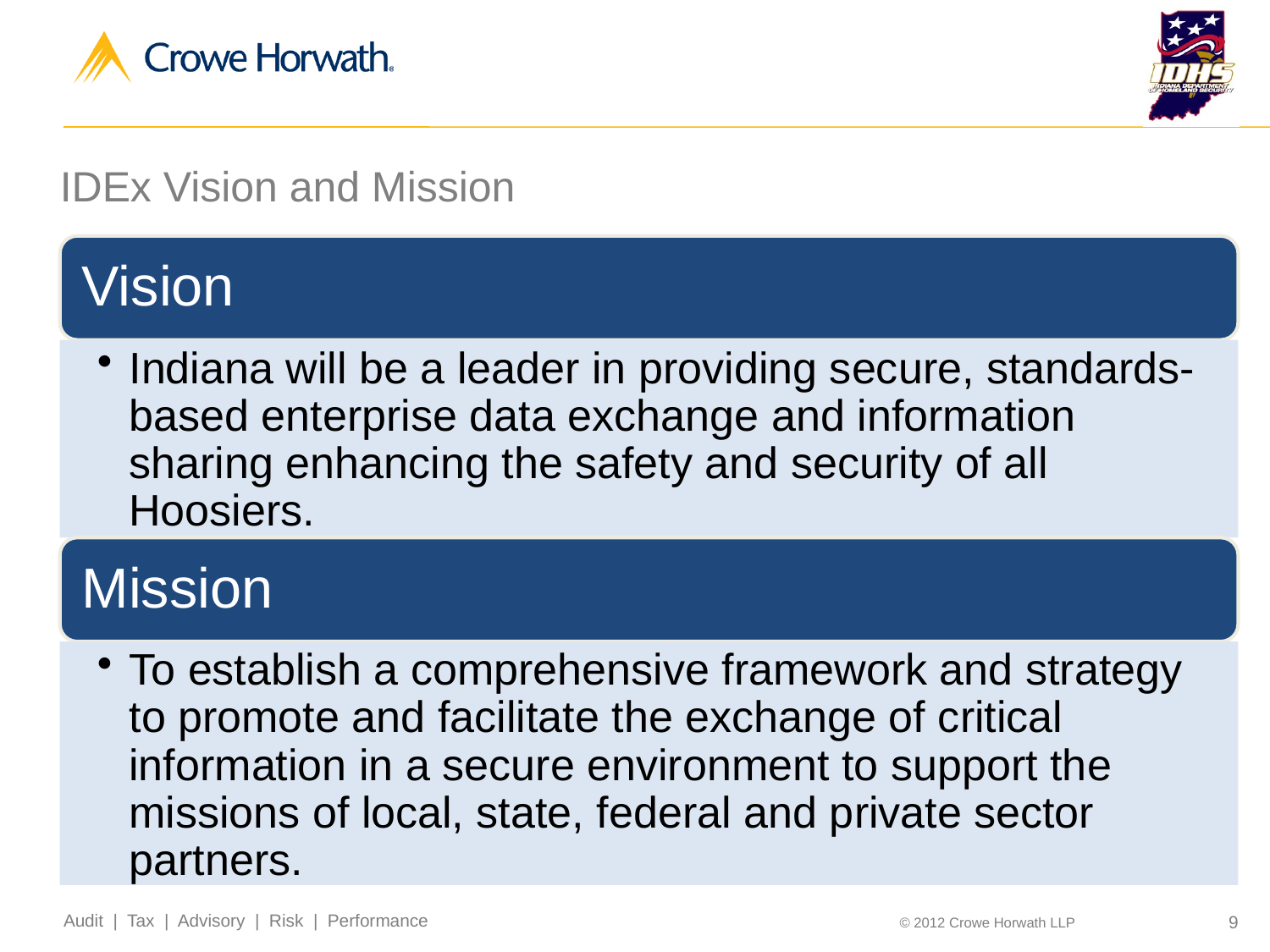

# IDEx Vision and Mission
Vision
Indiana will be a leader in providing secure, standards-based enterprise data exchange and information sharing enhancing the safety and security of all Hoosiers.
Mission
To establish a comprehensive framework and strategy to promote and facilitate the exchange of critical information in a secure environment to support the missions of local, state, federal and private sector partners.